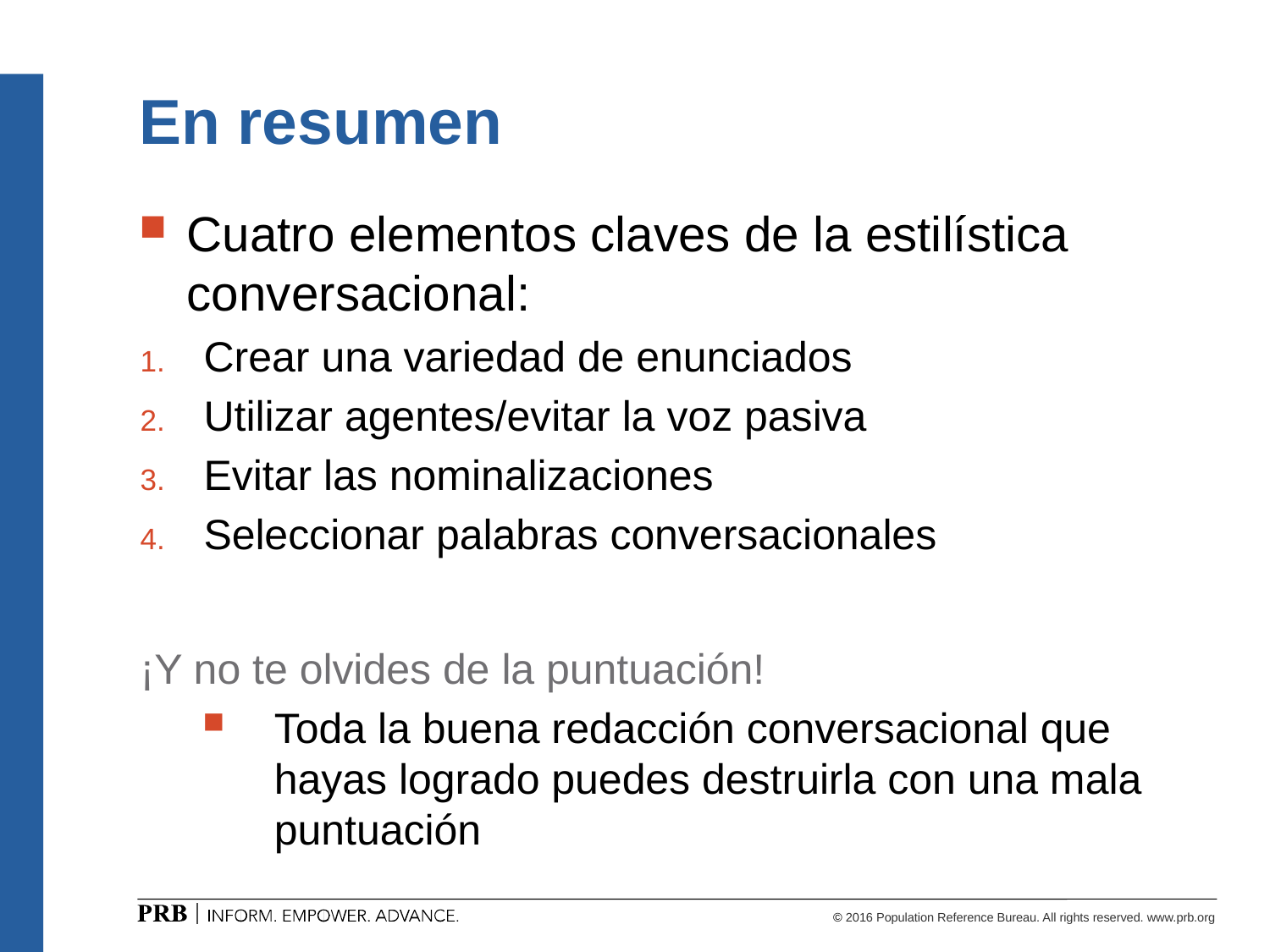

# En resumen
Cuatro elementos claves de la estilística conversacional:
Crear una variedad de enunciados
Utilizar agentes/evitar la voz pasiva
Evitar las nominalizaciones
Seleccionar palabras conversacionales

¡Y no te olvides de la puntuación!
Toda la buena redacción conversacional que hayas logrado puedes destruirla con una mala puntuación